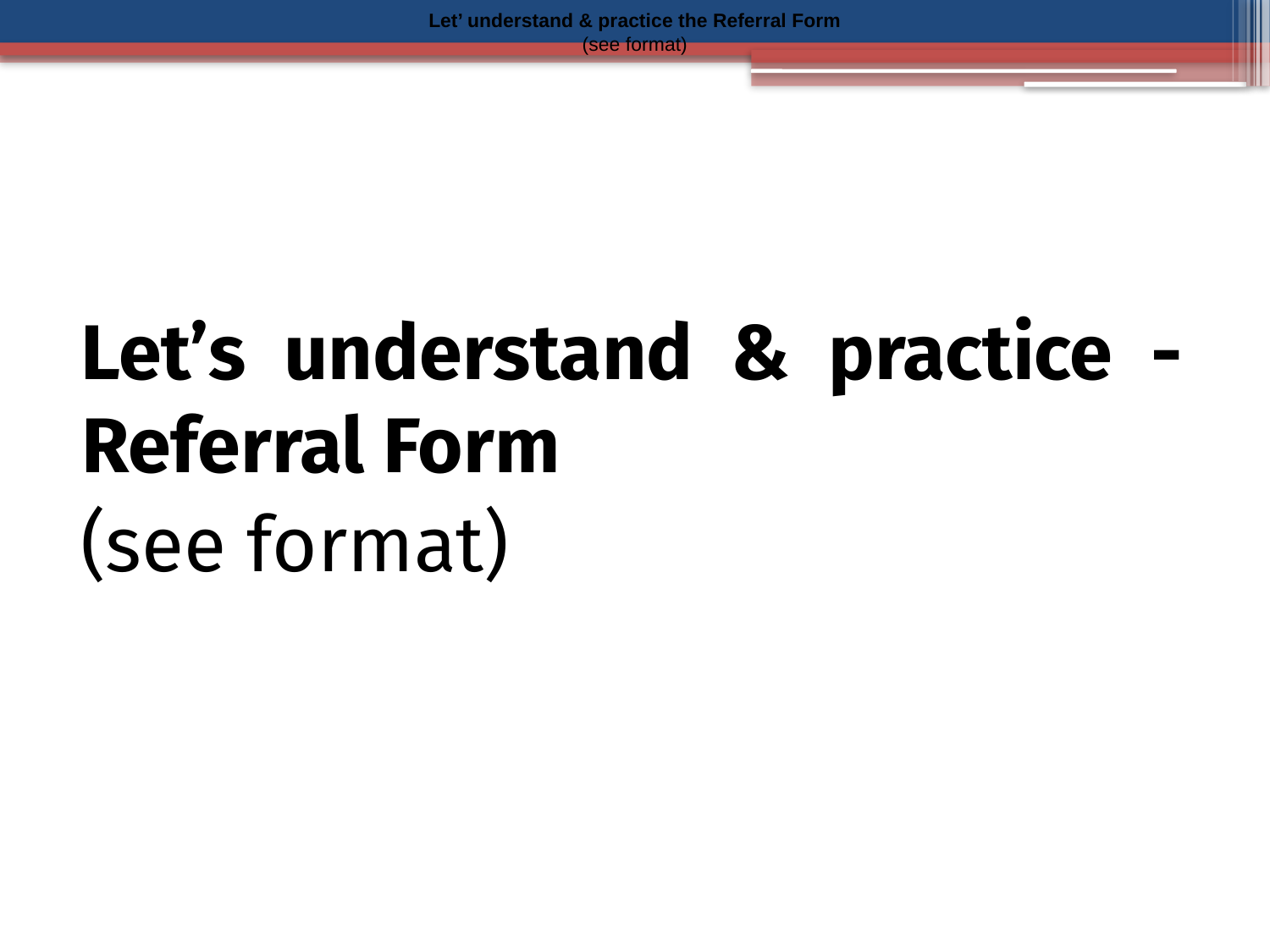

Let’ understand & practice the Referral Form
(see format)
Let’s understand & practice - Referral Form
(see format)